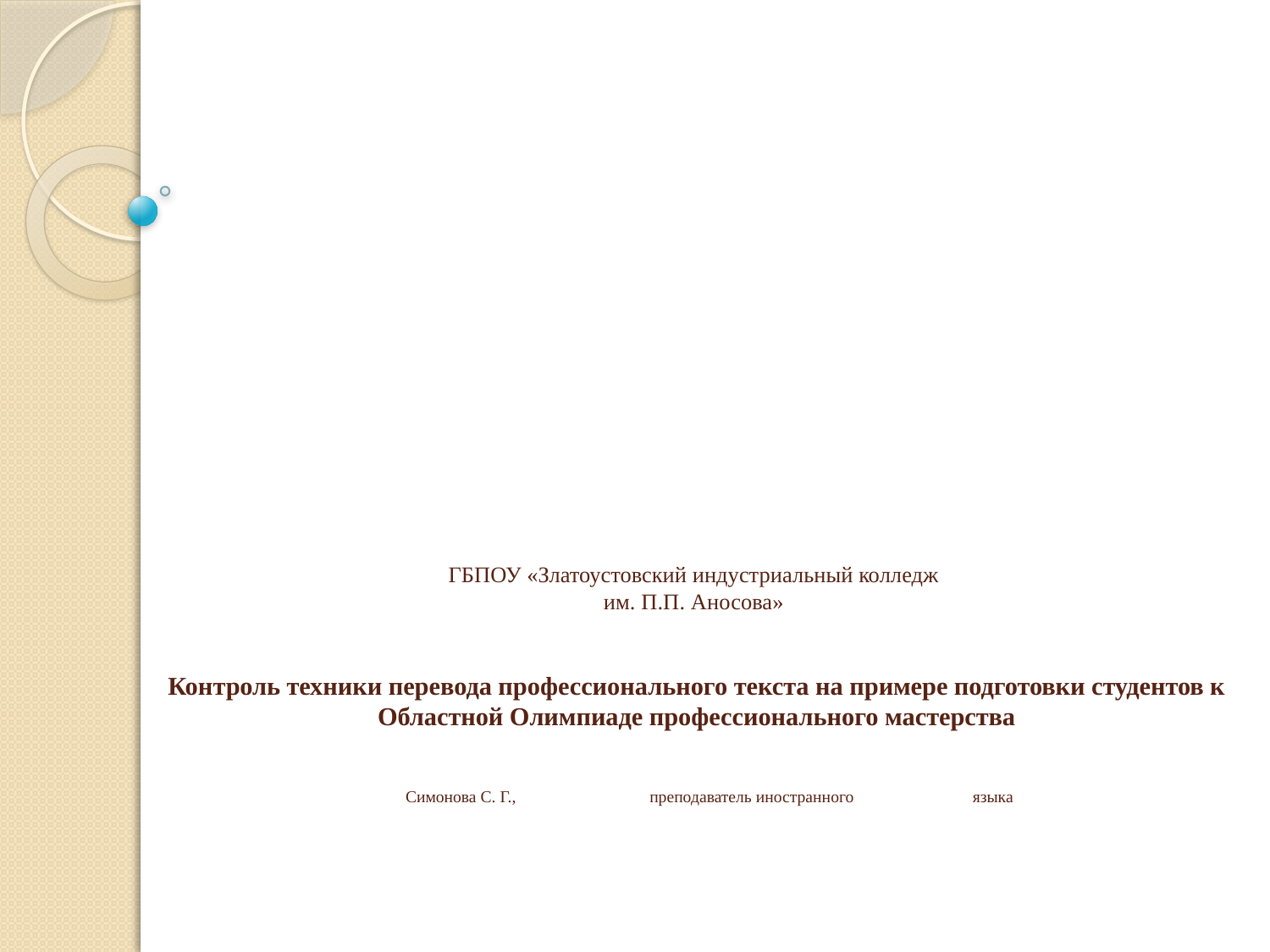

# ГБПОУ «Златоустовский индустриальный колледж им. П.П. Аносова» Контроль техники перевода профессионального текста на примере подготовки студентов к Областной Олимпиаде профессионального мастерства Симонова С. Г., 		 			   преподаватель иностранного 						                       языка